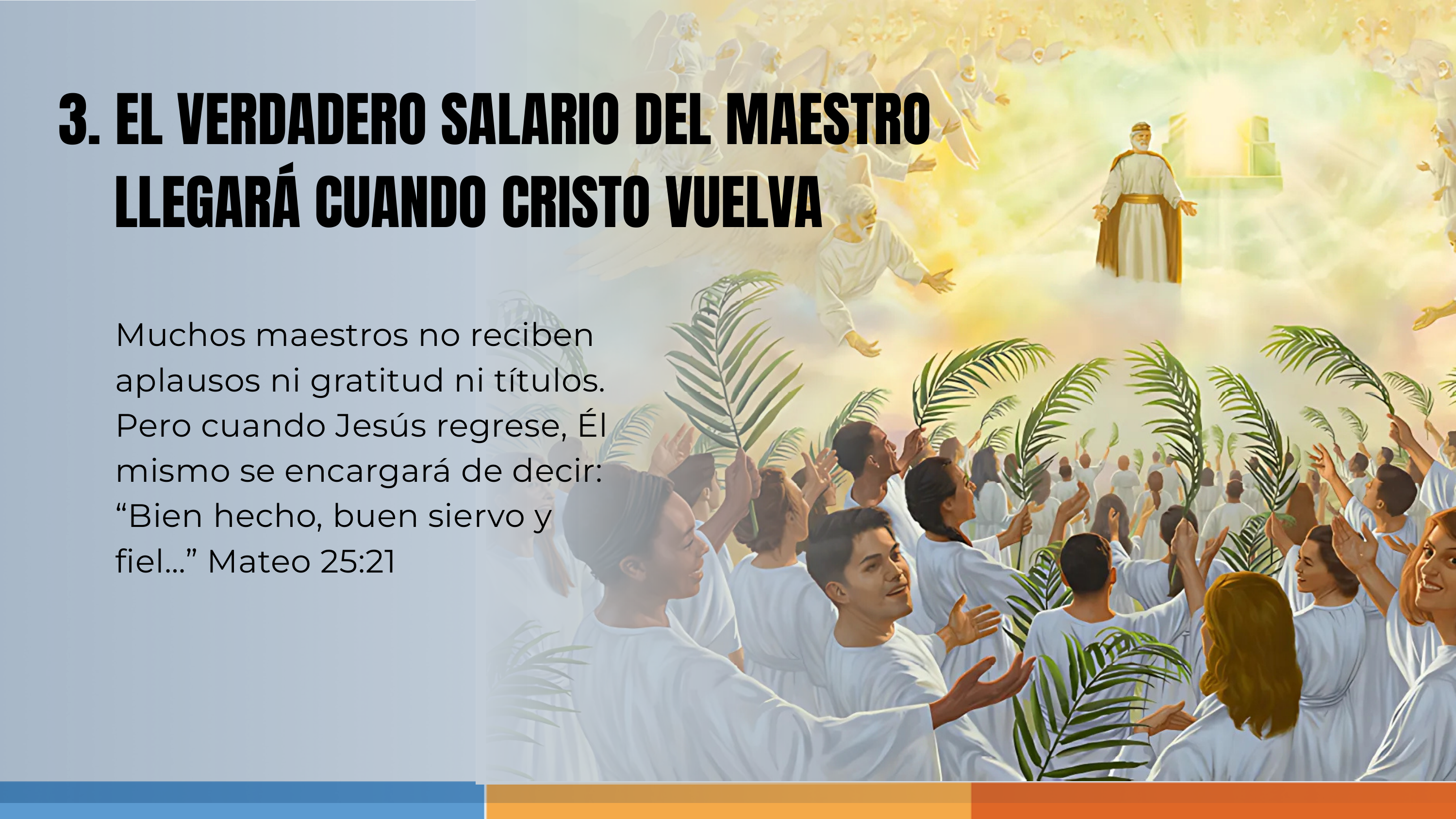

3. EL VERDADERO SALARIO DEL MAESTRO
    LLEGARÁ CUANDO CRISTO VUELVA
Muchos maestros no reciben aplausos ni gratitud ni títulos. Pero cuando Jesús regrese, Él mismo se encargará de decir: “Bien hecho, buen siervo y fiel…” Mateo 25:21